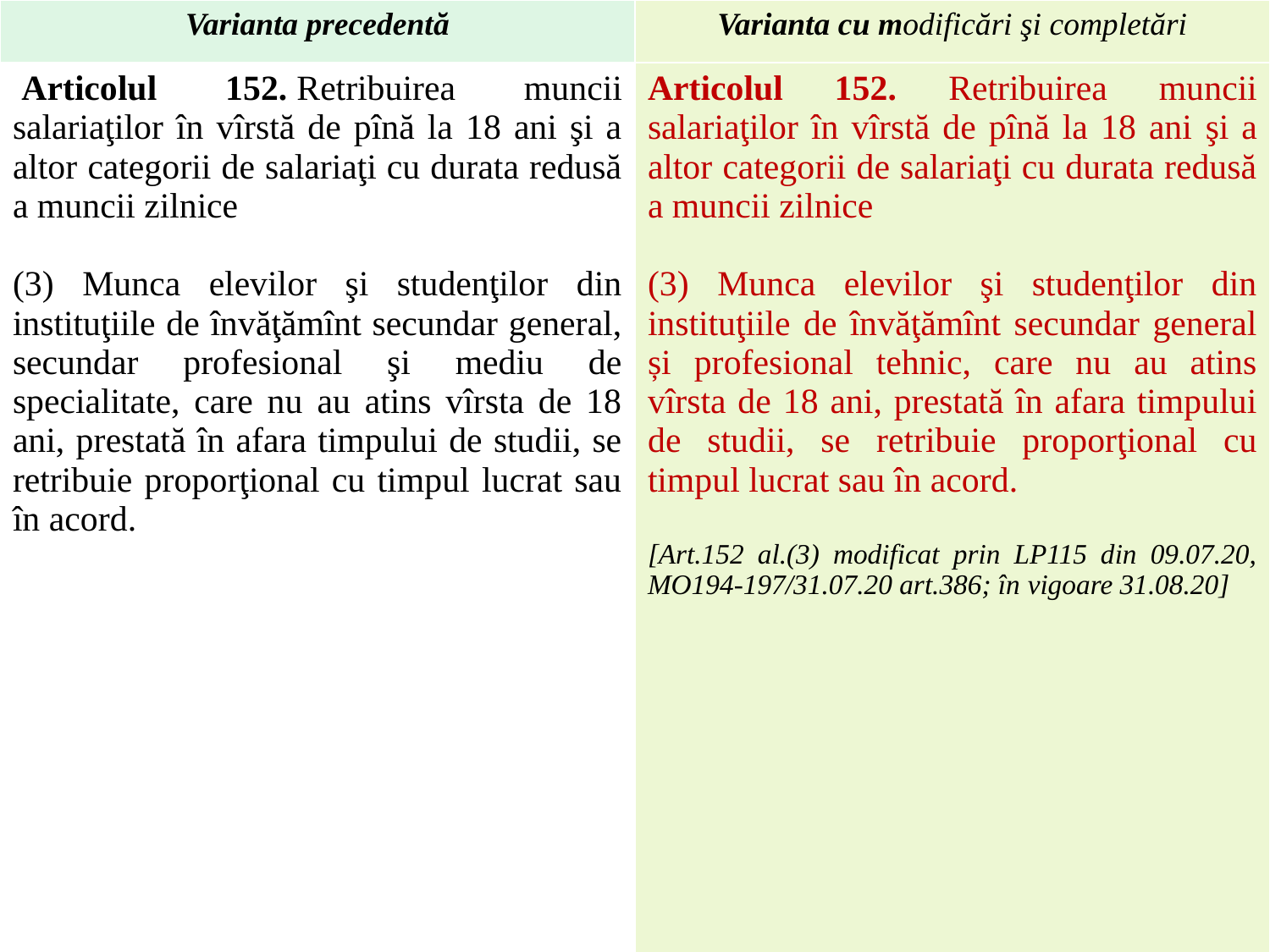

| Varianta precedentă | Varianta cu modificări şi completări |
| --- | --- |
| Articolul 152. Retribuirea muncii salariaţilor în vîrstă de pînă la 18 ani şi a altor categorii de salariaţi cu durata redusă a muncii zilnice (3) Munca elevilor şi studenţilor din instituţiile de învăţămînt secundar general, secundar profesional şi mediu de specialitate, care nu au atins vîrsta de 18 ani, prestată în afara timpului de studii, se retribuie proporţional cu timpul lucrat sau în acord. | Articolul 152. Retribuirea muncii salariaţilor în vîrstă de pînă la 18 ani şi a altor categorii de salariaţi cu durata redusă a muncii zilnice (3) Munca elevilor şi studenţilor din instituţiile de învăţămînt secundar general și profesional tehnic, care nu au atins vîrsta de 18 ani, prestată în afara timpului de studii, se retribuie proporţional cu timpul lucrat sau în acord. [Art.152 al.(3) modificat prin LP115 din 09.07.20, MO194-197/31.07.20 art.386; în vigoare 31.08.20] |